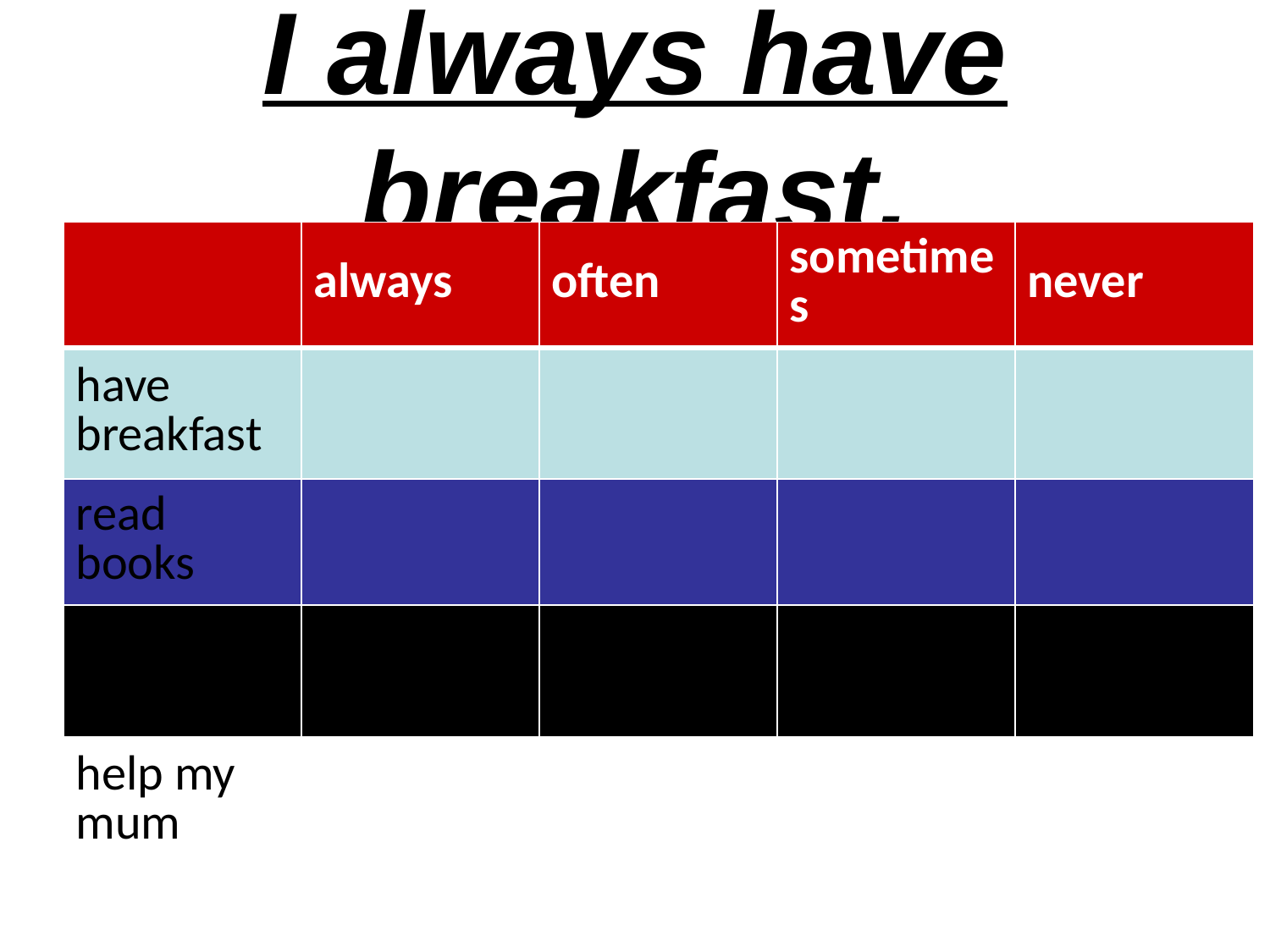

# I always have breakfast.
|  | always | often | sometimes | never |
| --- | --- | --- | --- | --- |
| have breakfast |  |  |  |  |
| read books |  |  |  |  |
| plant flowers |  |  |  |  |
| help my mum |  |  |  |  |